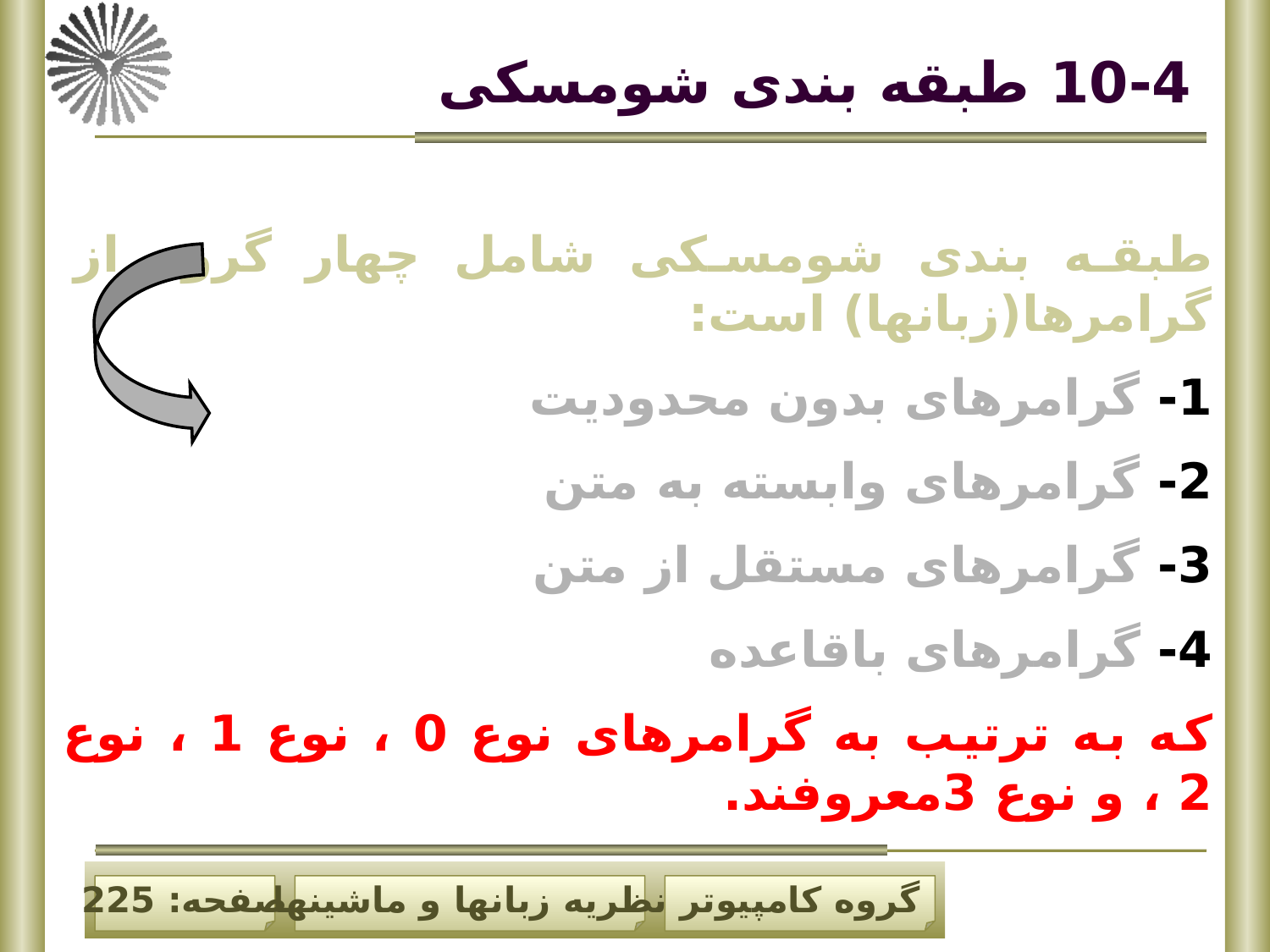

# 10-4 طبقه بندی شومسکی
طبقه بندی شومسکی شامل چهار گروه از گرامرها(زبانها) است:
1- گرامرهای بدون محدودیت
2- گرامرهای وابسته به متن
3- گرامرهای مستقل از متن
4- گرامرهای باقاعده
که به ترتیب به گرامرهای نوع 0 ، نوع 1 ، نوع 2 ، و نوع 3معروفند.